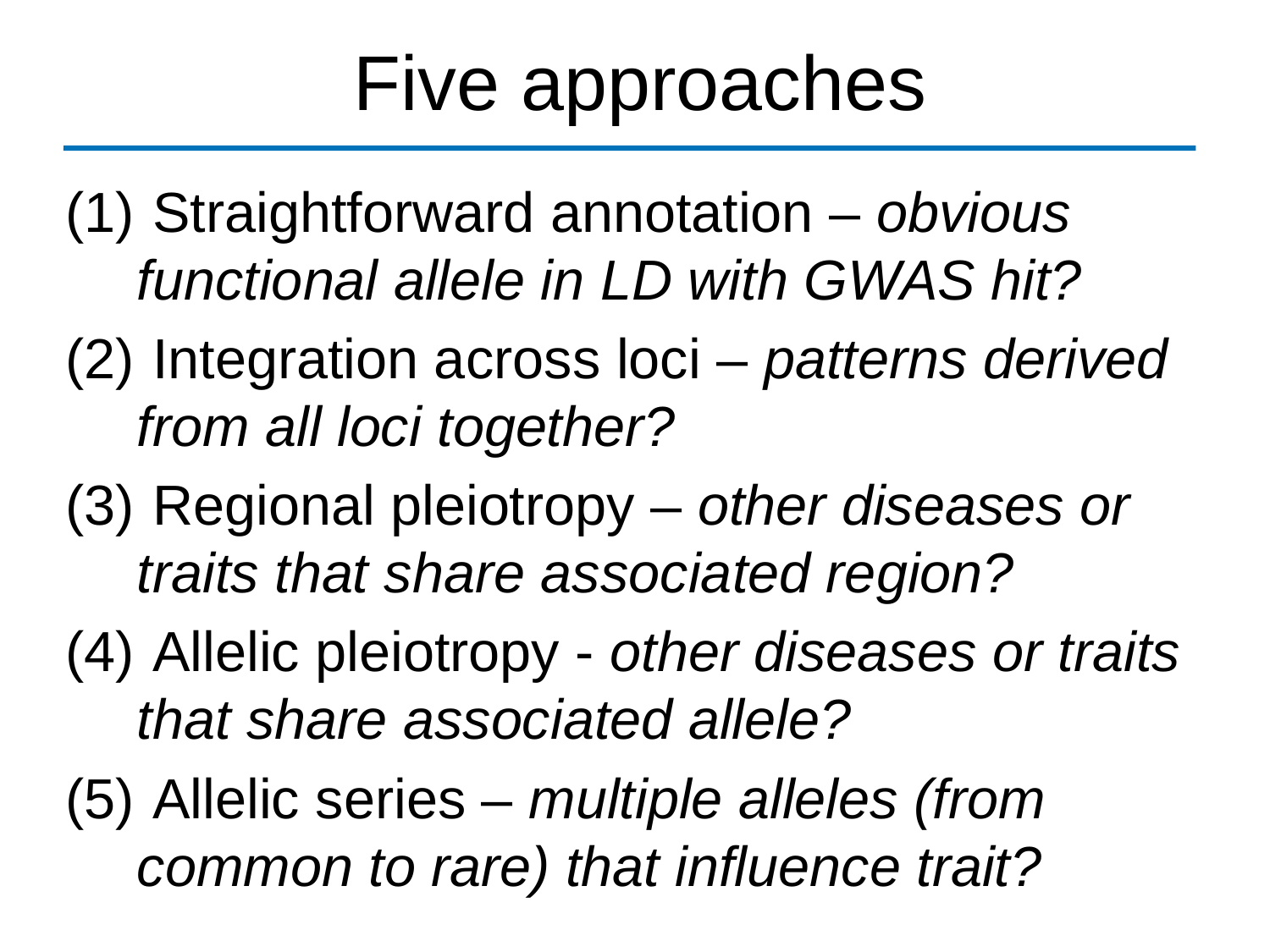

# Five approaches

 Straightforward annotation – obvious functional allele in LD with GWAS hit?
 Integration across loci – patterns derived from all loci together?
 Regional pleiotropy – other diseases or traits that share associated region?
 Allelic pleiotropy - other diseases or traits that share associated allele?
 Allelic series – multiple alleles (from common to rare) that influence trait?